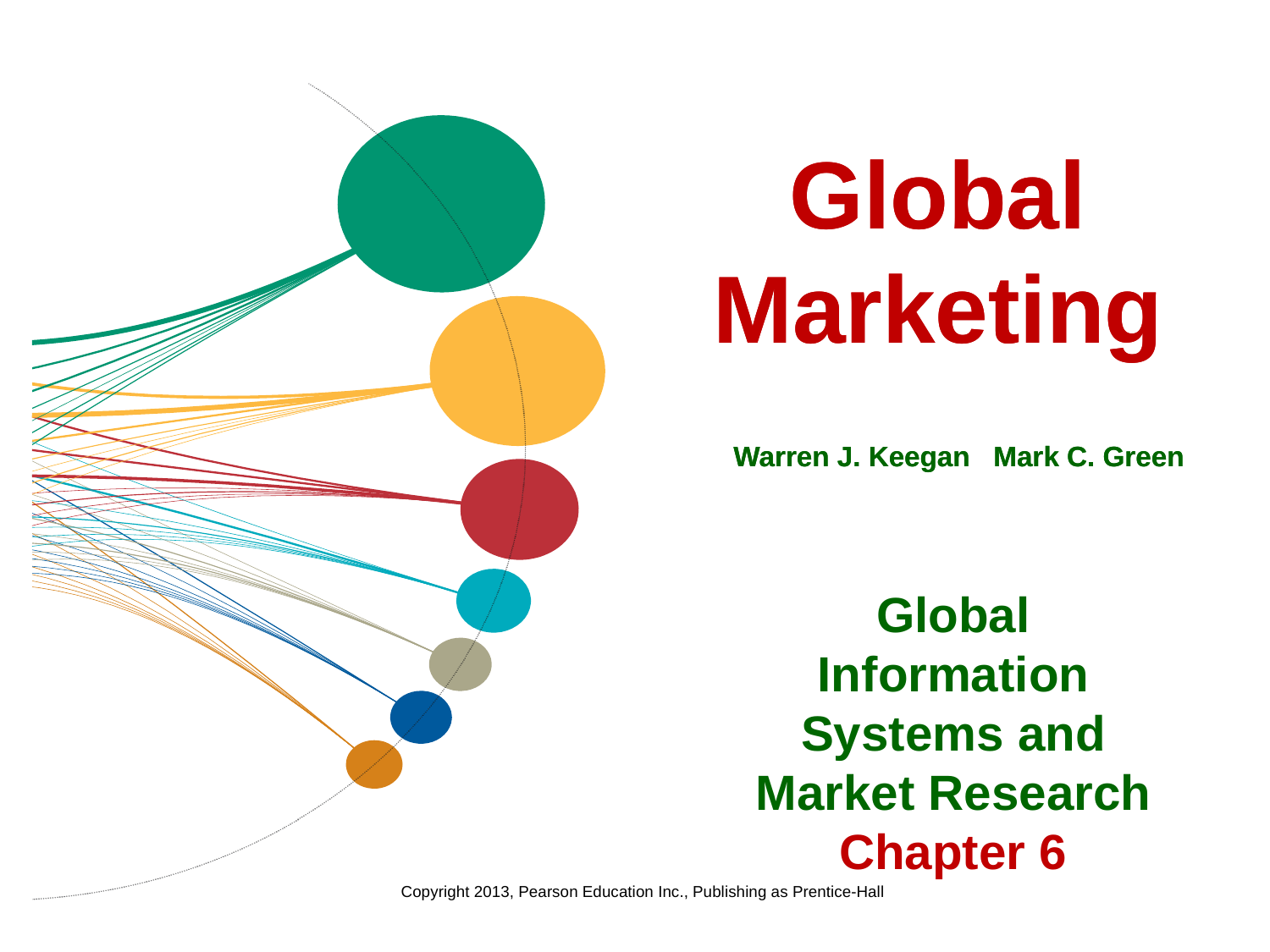

Global Marketing
Global Marketing
Warren J. Keegan   Mark C. Green
Warren J. Keegan   Mark C. Green

Global Information Systems and Market Research
Chapter 6
Copyright 2013, Pearson Education Inc., Publishing as Prentice-Hall